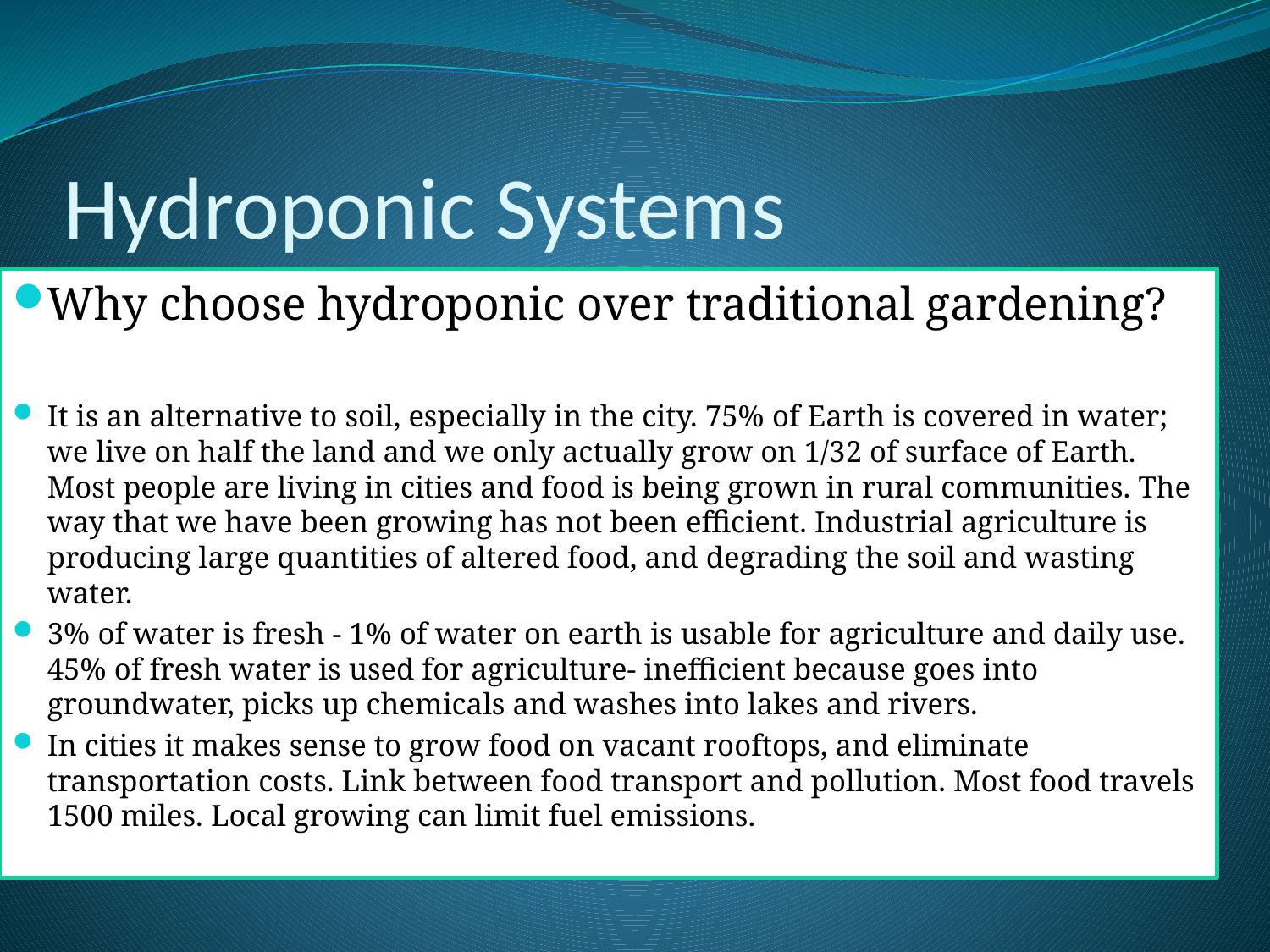

# Hydroponic Systems
Why choose hydroponic over traditional gardening?

It is an alternative to soil, especially in the city. 75% of Earth is covered in water; we live on half the land and we only actually grow on 1/32 of surface of Earth. Most people are living in cities and food is being grown in rural communities. The way that we have been growing has not been efficient. Industrial agriculture is producing large quantities of altered food, and degrading the soil and wasting water.
3% of water is fresh - 1% of water on earth is usable for agriculture and daily use. 45% of fresh water is used for agriculture- inefficient because goes into groundwater, picks up chemicals and washes into lakes and rivers.
In cities it makes sense to grow food on vacant rooftops, and eliminate transportation costs. Link between food transport and pollution. Most food travels 1500 miles. Local growing can limit fuel emissions.